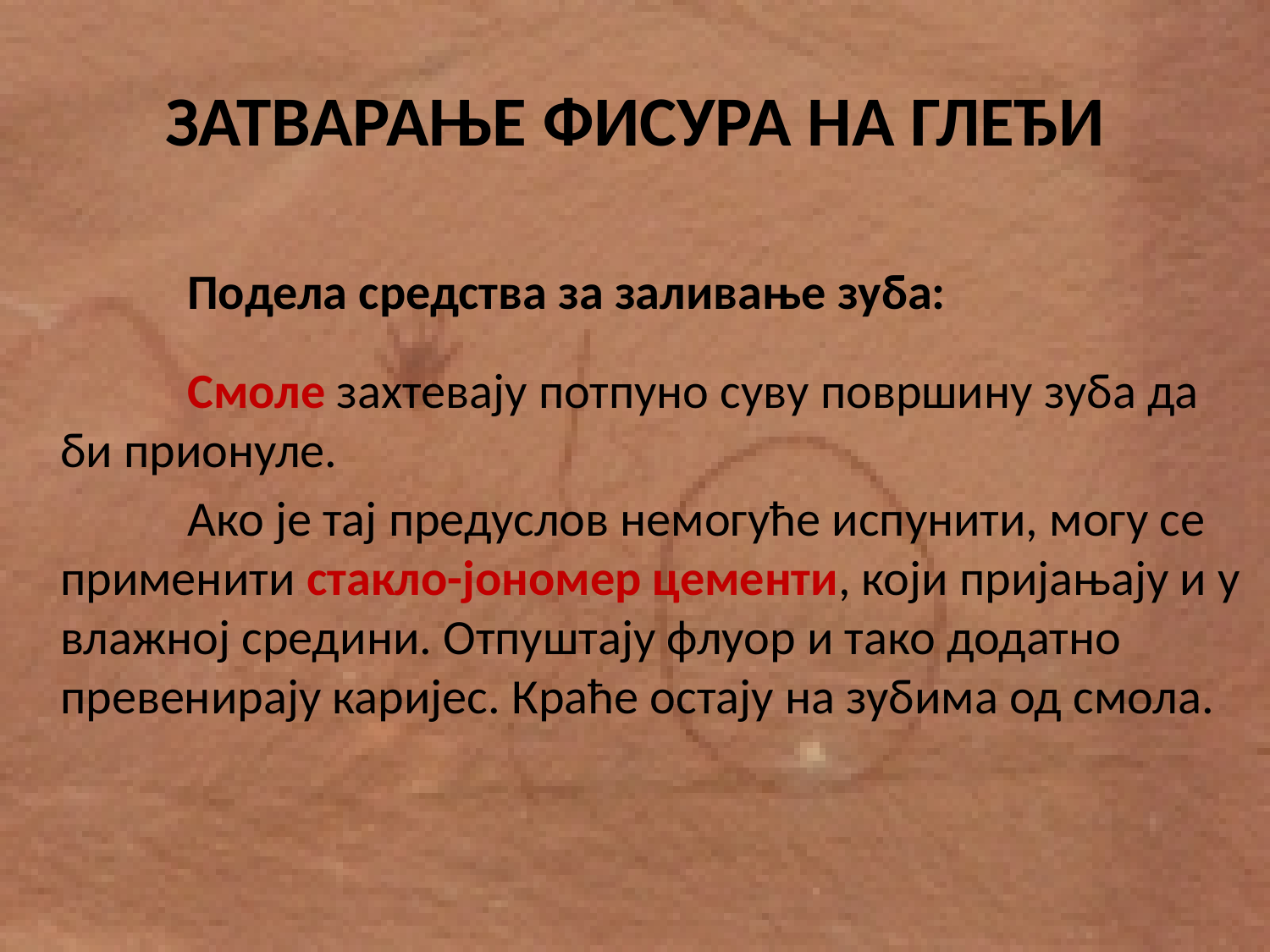

# ЗАТВАРАЊЕ ФИСУРА НА ГЛЕЂИ
		Подела средства за заливање зуба:

		Смоле захтевају потпуно суву површину зуба да би прионуле.
		Ако је тај предуслов немогуће испунити, могу се применити стакло-јономер цементи, који пријањају и у влажној средини. Отпуштају флуор и тако додатно превенирају каријес. Краће остају на зубима од смола.